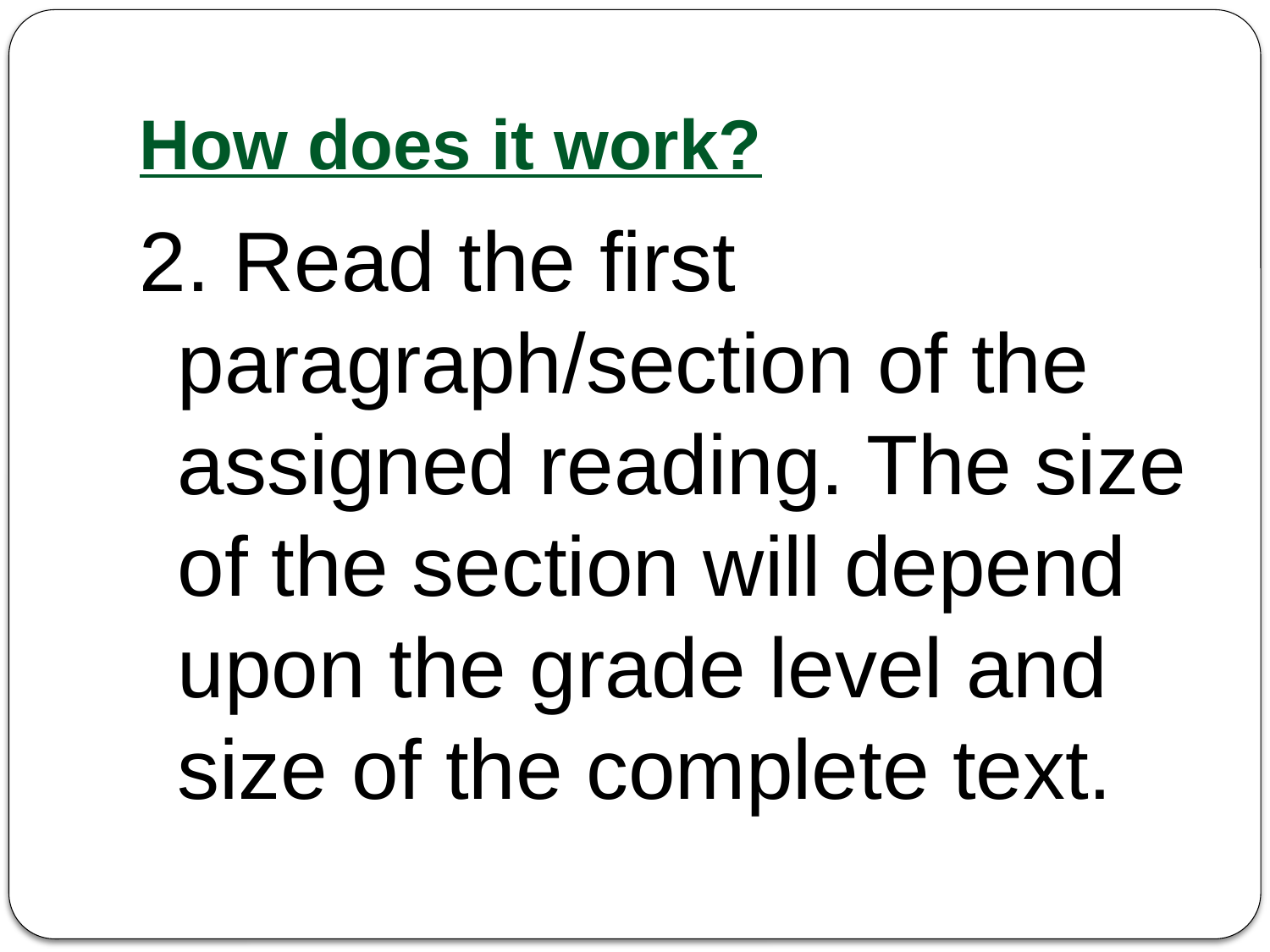

# How does it work?
2. Read the first paragraph/section of the assigned reading. The size of the section will depend upon the grade level and size of the complete text.